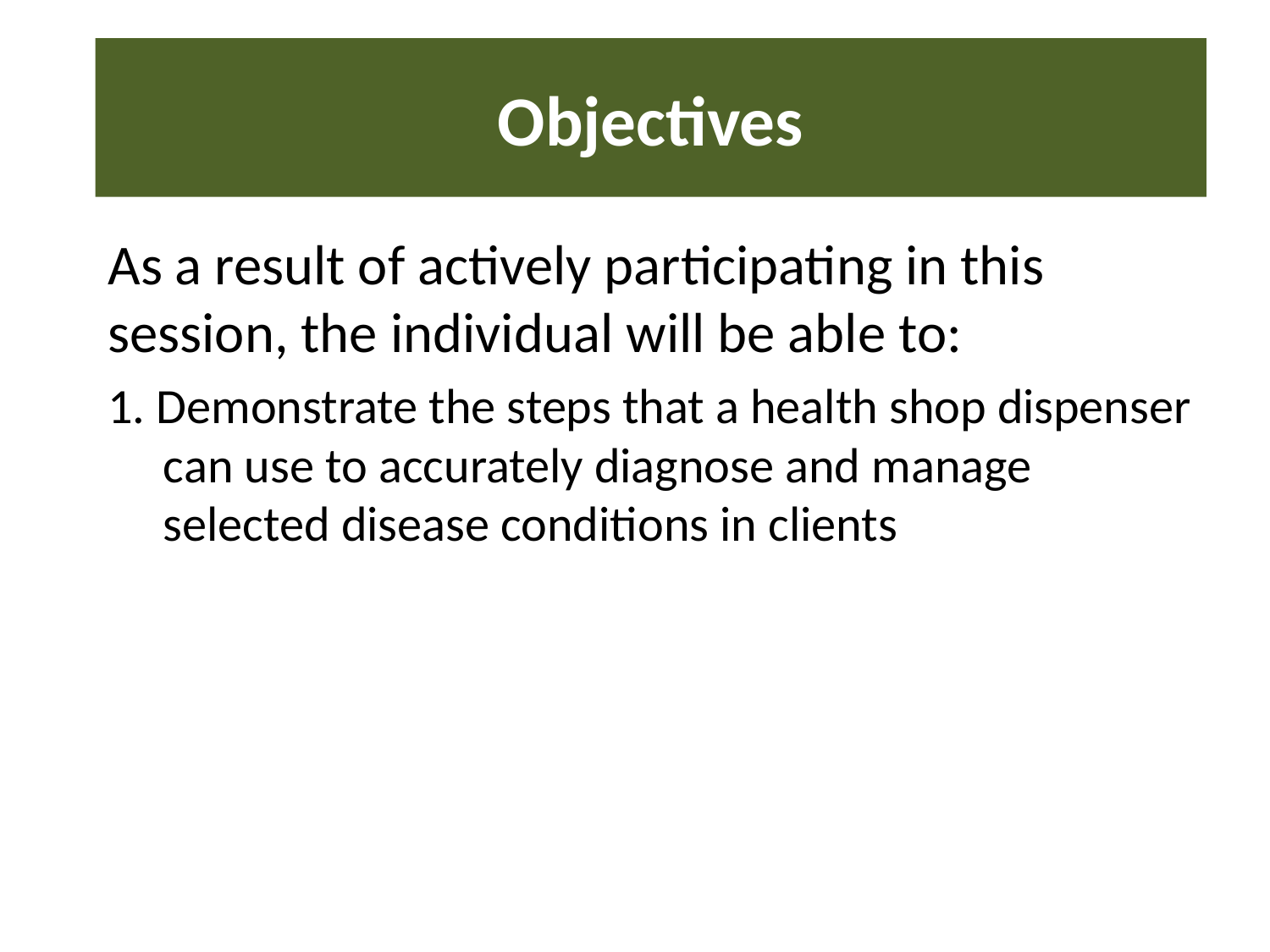

# Objectives
As a result of actively participating in this session, the individual will be able to:
1. Demonstrate the steps that a health shop dispenser can use to accurately diagnose and manage selected disease conditions in clients